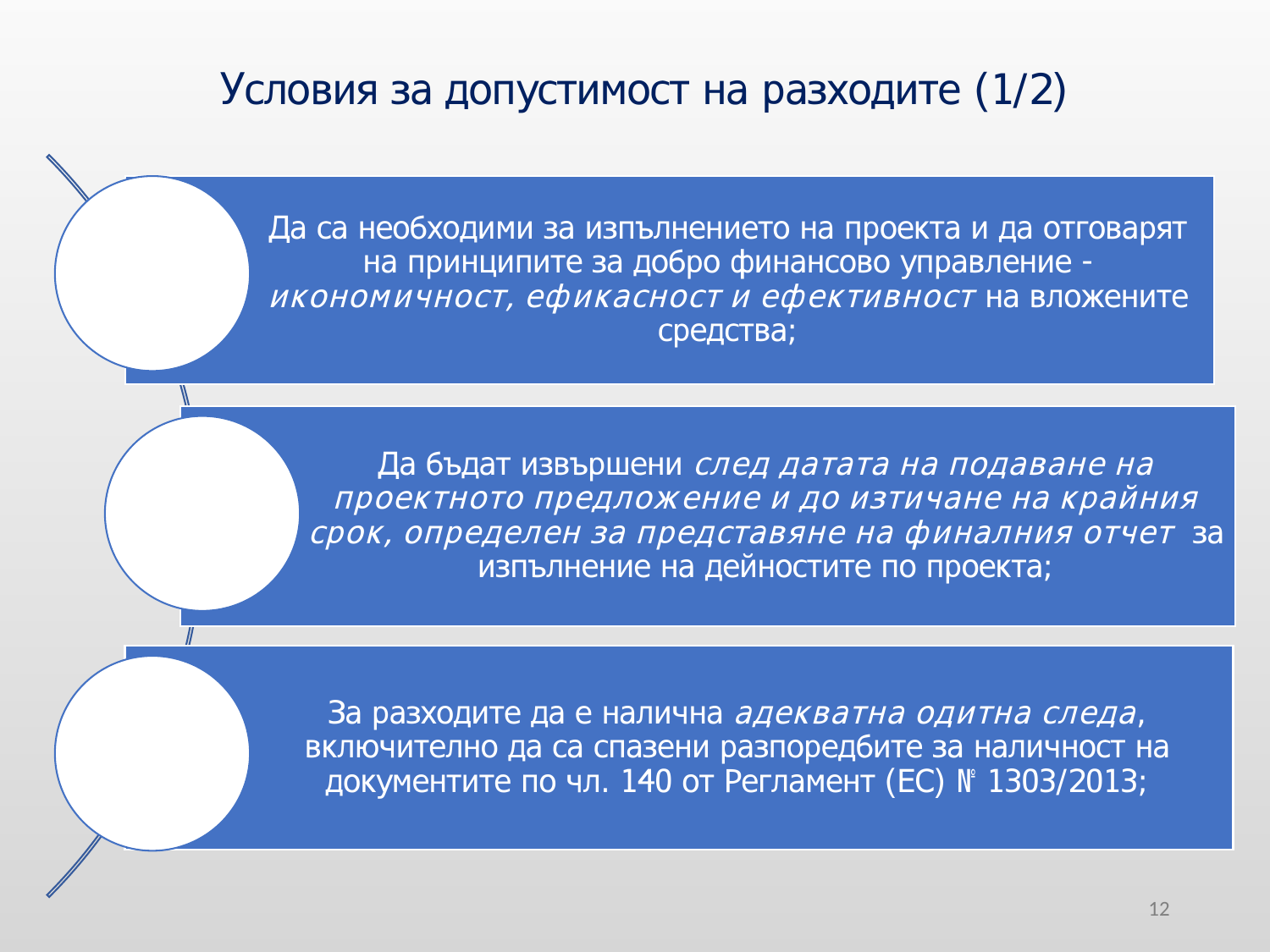

# Условия за допустимост на разходите (1/2)

Да са необходими за изпълнението на проекта и да отговарят на принципите за добро финансово управление - икономичност, ефикасност и ефективност на вложените средства;
Да бъдат извършени след датата на подаване на проектното предложение и до изтичане на крайния срок, определен за представяне на финалния отчет  за изпълнение на дейностите по проекта;
За разходите да е налична адекватна одитна следа, включително да са спазени разпоредбите за наличност на документите по чл. 140 от Регламент (ЕС) № 1303/2013;
12